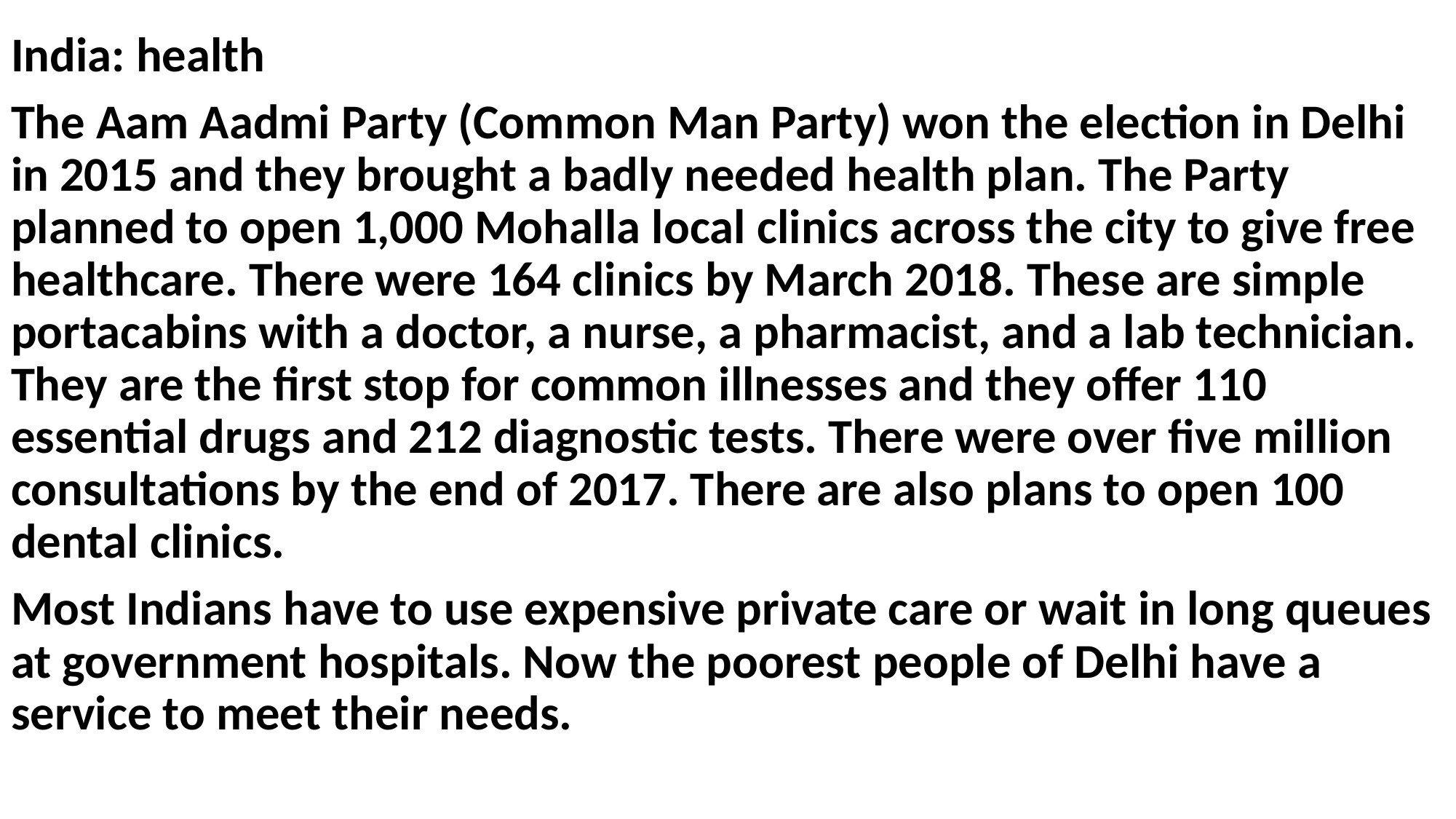

India: health
The Aam Aadmi Party (Common Man Party) won the election in Delhi in 2015 and they brought a badly needed health plan. The Party planned to open 1,000 Mohalla local clinics across the city to give free healthcare. There were 164 clinics by March 2018. These are simple portacabins with a doctor, a nurse, a pharmacist, and a lab technician. They are the first stop for common illnesses and they offer 110 essential drugs and 212 diagnostic tests. There were over five million consultations by the end of 2017. There are also plans to open 100 dental clinics.
Most Indians have to use expensive private care or wait in long queues at government hospitals. Now the poorest people of Delhi have a service to meet their needs.

#